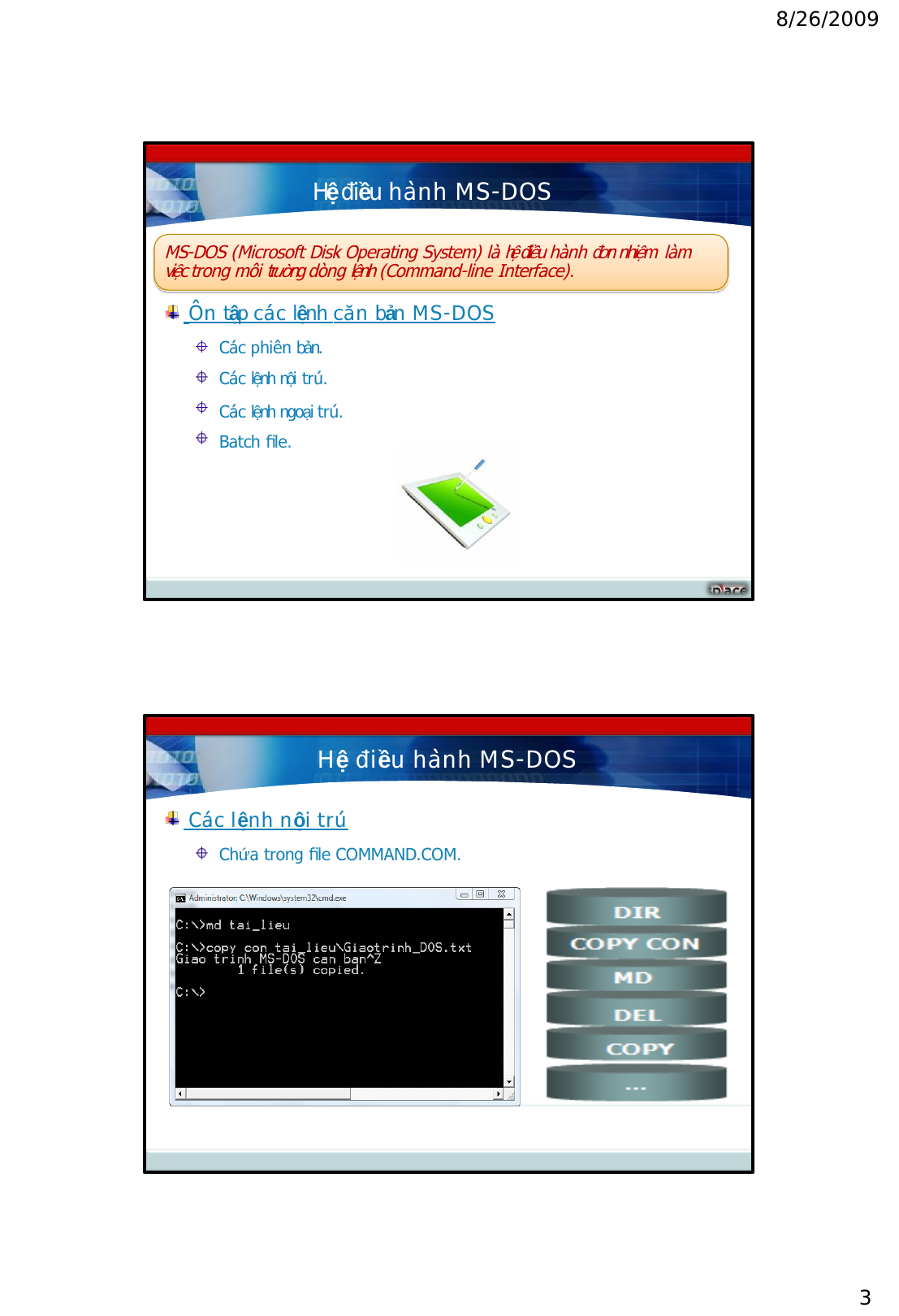

8/26/2009

Hệ điều hành MS-DOS

MS-DOS (Microsoft Disk Operating System) là hệ điều hành đơn nhiệm  làm việc trong môi trường dòng lệnh (Command-line Interface).

 Ôn tập các lệnh căn bản MS-DOS
Các phiên bản.  Các lệnh nội trú.
Các lệnh ngoại trú.  Batch file.

Hệ điều hành MS-DOS

 Các lệnh nội trú
Chứa trong file COMMAND.COM.

3